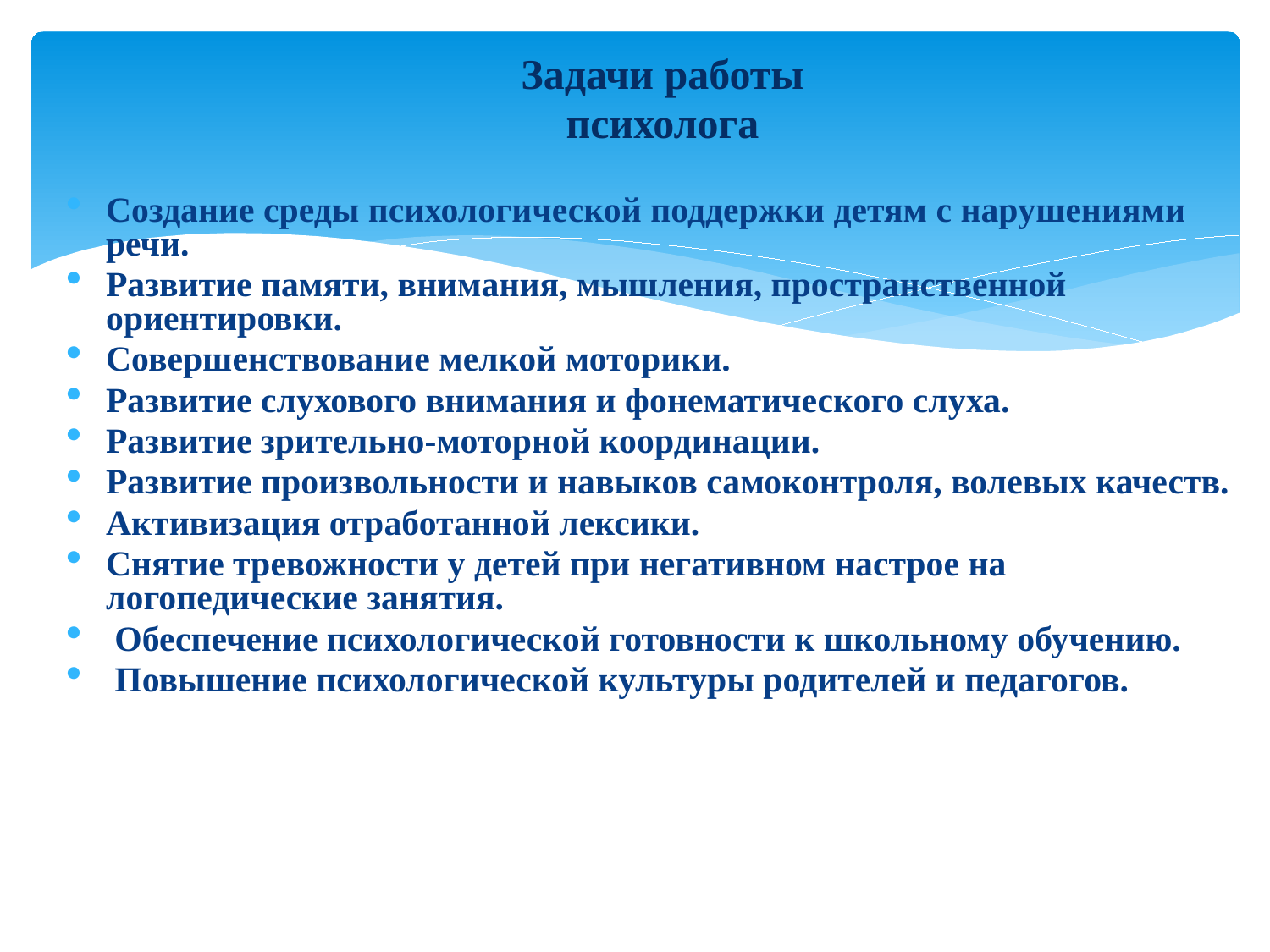

Задачи работы
психолога

Создание среды психологической поддержки детям с нарушениями речи.
Развитие памяти, внимания, мышления, пространственной ориентировки.
Совершенствование мелкой моторики.
Развитие слухового внимания и фонематического слуха.
Развитие зрительно-моторной координации.
Развитие произвольности и навыков самоконтроля, волевых качеств.
Активизация отработанной лексики.
Снятие тревожности у детей при негативном настрое на логопедические занятия.
 Обеспечение психологической готовности к школьному обучению.
 Повышение психологической культуры родителей и педагогов.